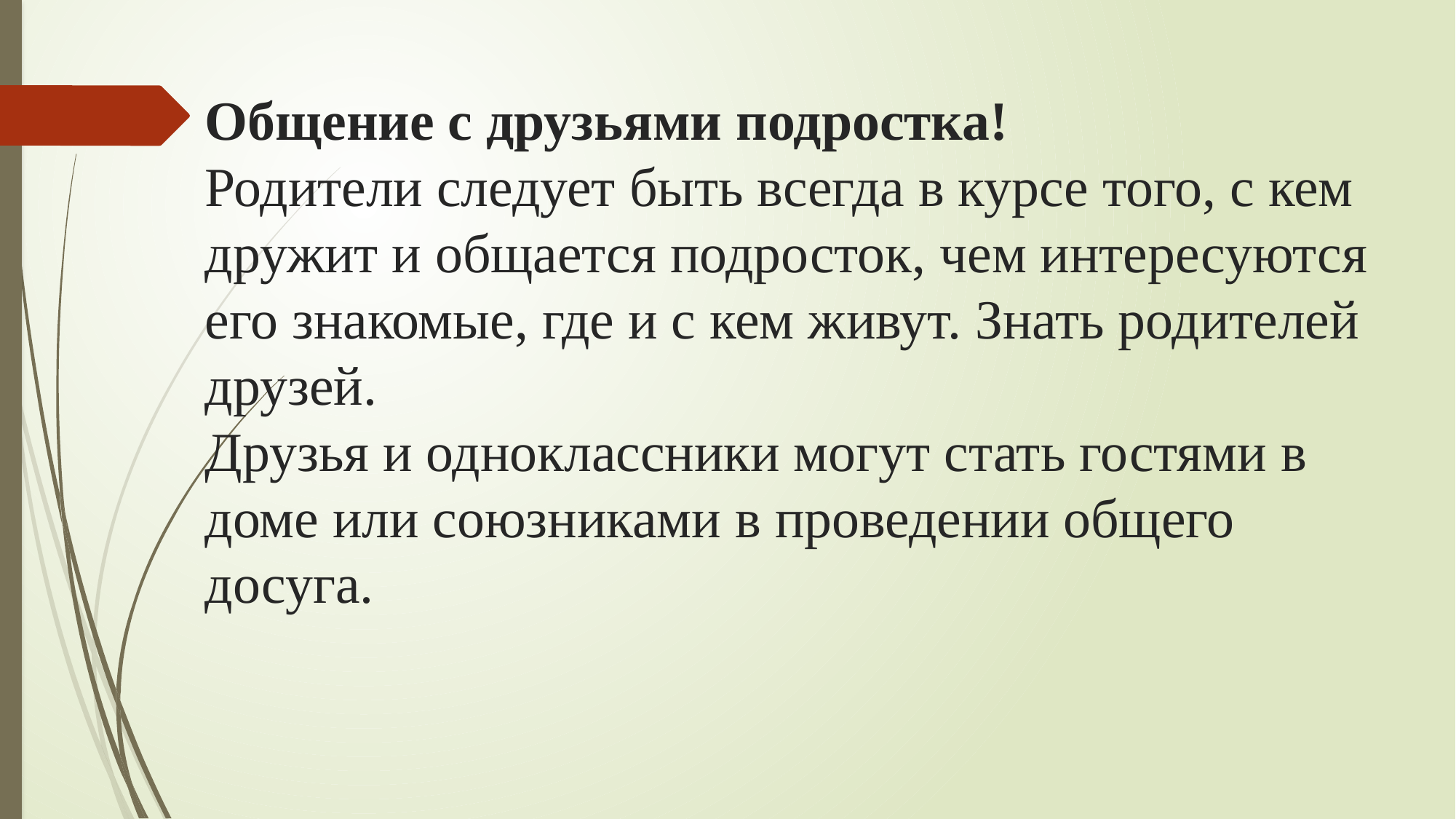

# Общение с друзьями подростка! Родители следует быть всегда в курсе того, с кем дружит и общается подросток, чем интересуются его знакомые, где и с кем живут. Знать родителей друзей. Друзья и одноклассники могут стать гостями в доме или союзниками в проведении общего досуга.